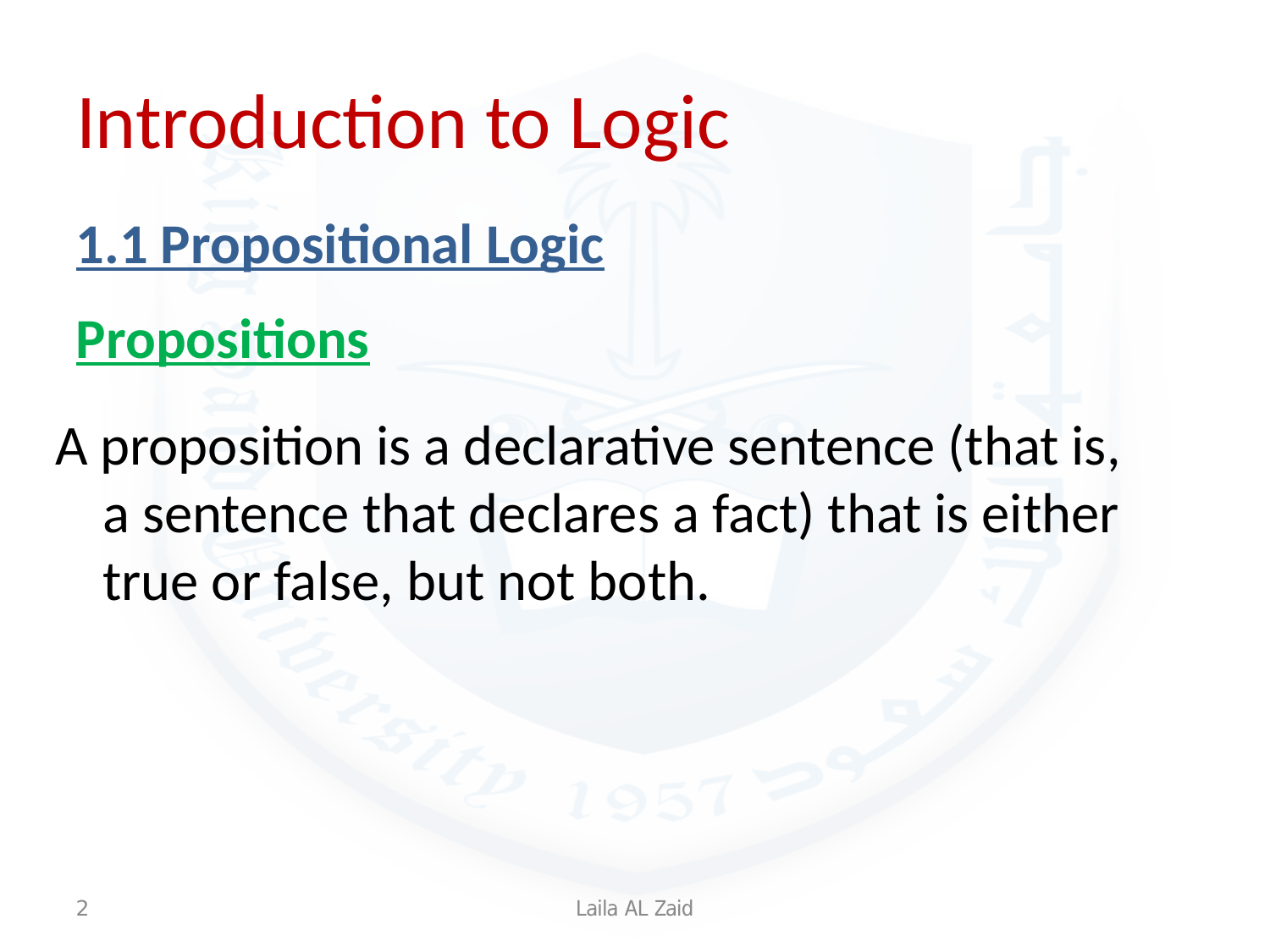

# Introduction to Logic
1.1 Propositional Logic
Propositions
A proposition is a declarative sentence (that is, a sentence that declares a fact) that is either true or false, but not both.
2
Laila AL Zaid